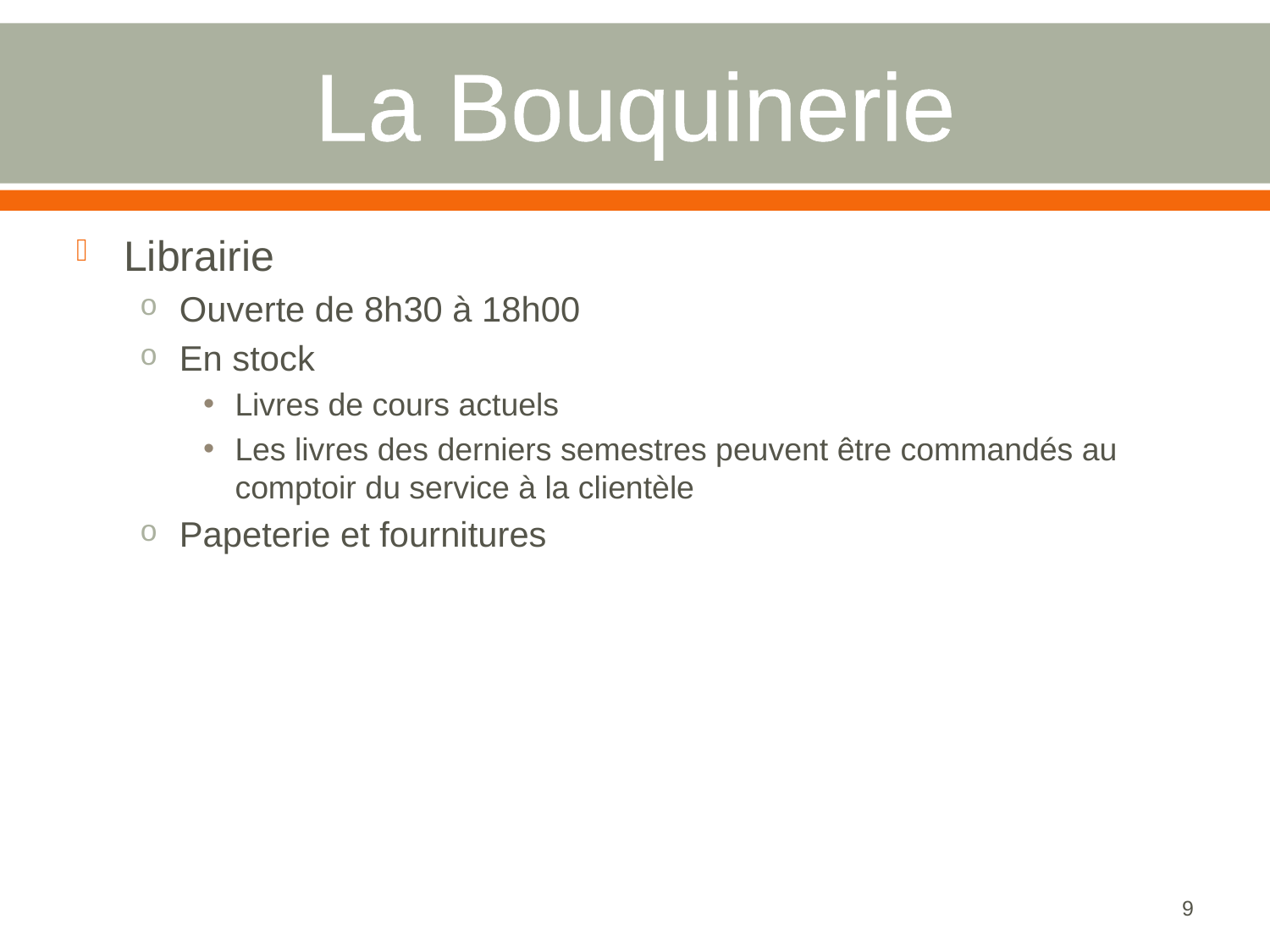

# La Bouquinerie
Librairie
Ouverte de 8h30 à 18h00
En stock
Livres de cours actuels
Les livres des derniers semestres peuvent être commandés au comptoir du service à la clientèle
Papeterie et fournitures
9